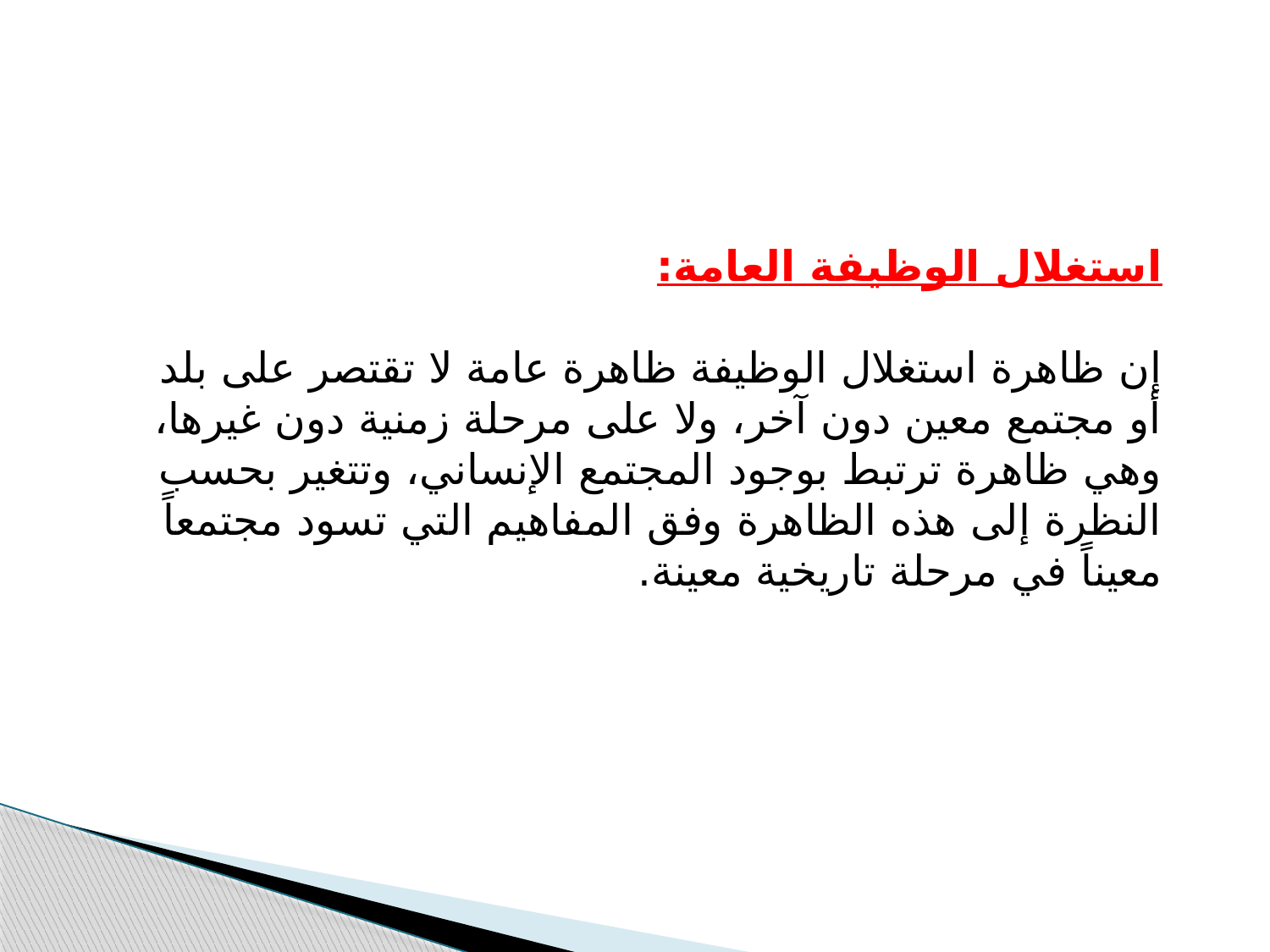

استغلال الوظيفة العامة:
إن ظاهرة استغلال الوظيفة ظاهرة عامة لا تقتصر على بلد أو مجتمع معين دون آخر، ولا على مرحلة زمنية دون غيرها، وهي ظاهرة ترتبط بوجود المجتمع الإنساني، وتتغير بحسب النظرة إلى هذه الظاهرة وفق المفاهيم التي تسود مجتمعاً معيناً في مرحلة تاريخية معينة.